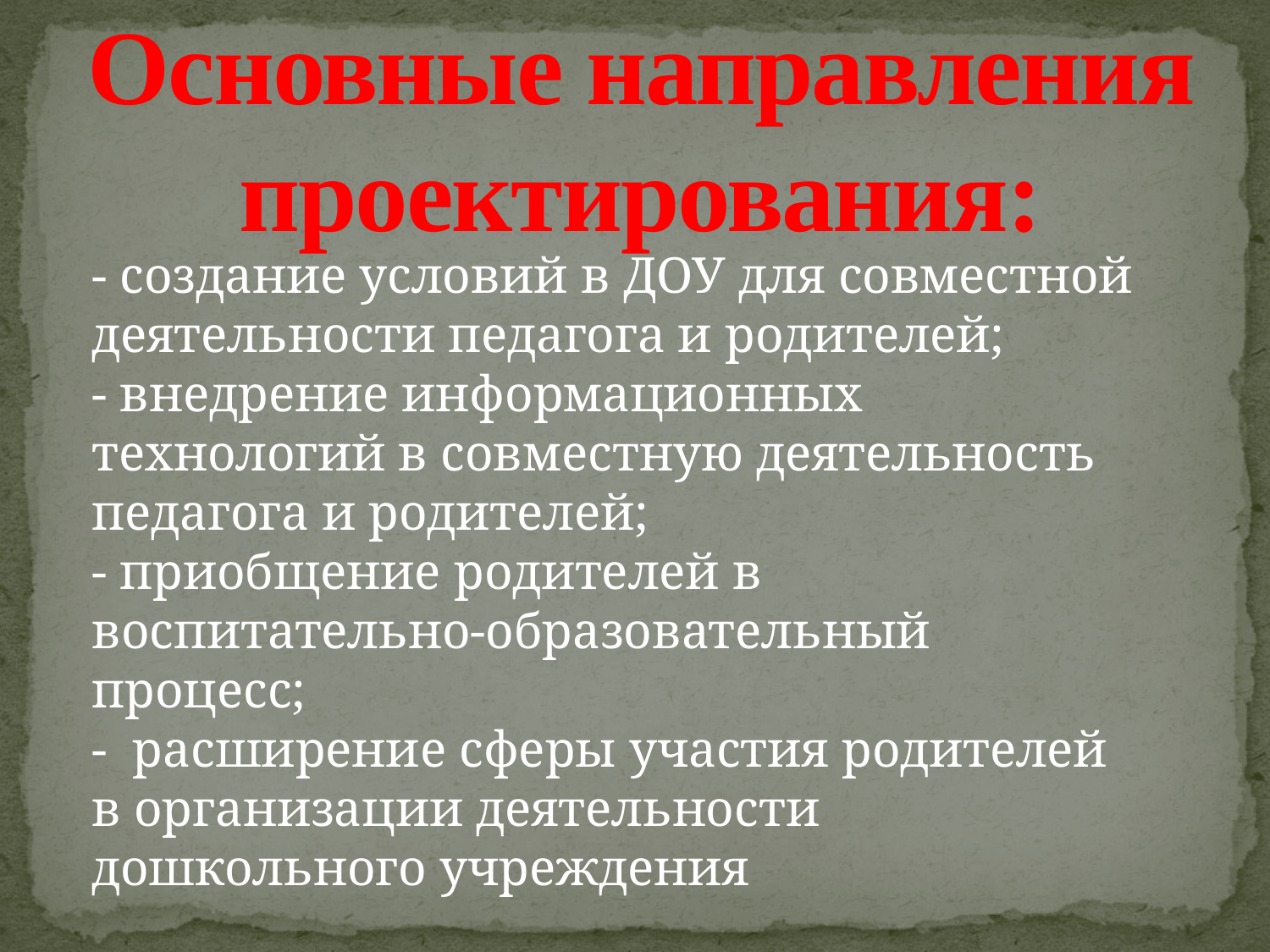

# Основные направления проектирования:
- создание условий в ДОУ для совместной деятельности педагога и родителей;
- внедрение информационных технологий в совместную деятельность педагога и родителей;
- приобщение родителей в воспитательно-образовательный процесс;
-  расширение сферы участия родителей в организации деятельности дошкольного учреждения